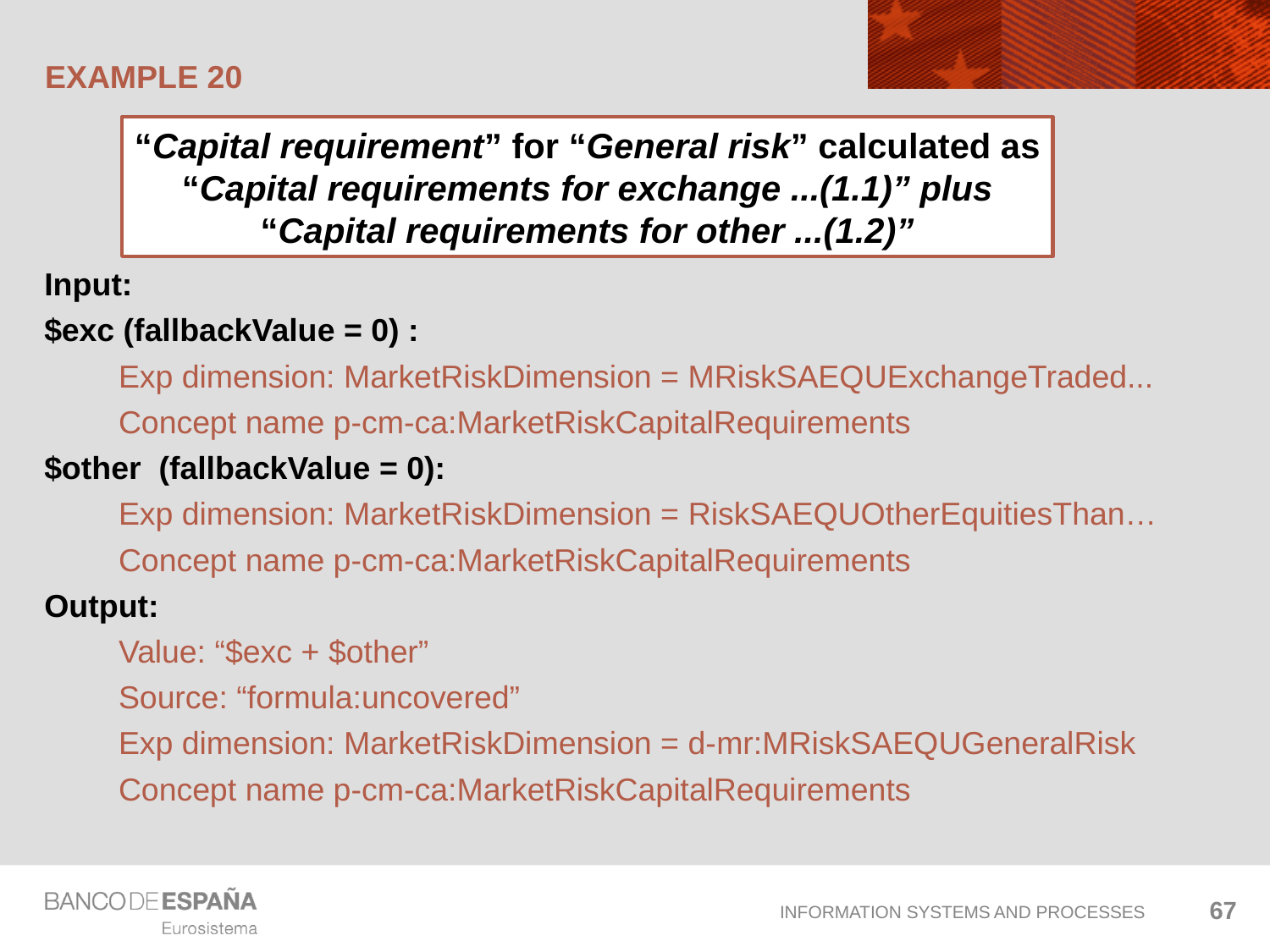

# EXAMPLE 20
“Capital requirement” for “General risk” calculated as
“Capital requirements for exchange ...(1.1)” plus
“Capital requirements for other ...(1.2)”
Input:
$exc (fallbackValue = 0) :
Exp dimension: MarketRiskDimension = MRiskSAEQUExchangeTraded...
Concept name p-cm-ca:MarketRiskCapitalRequirements
$other  (fallbackValue = 0):
Exp dimension: MarketRiskDimension = RiskSAEQUOtherEquitiesThan…
Concept name p-cm-ca:MarketRiskCapitalRequirements
Output:
Value: “$exc + $other”
Source: “formula:uncovered”
Exp dimension: MarketRiskDimension = d-mr:MRiskSAEQUGeneralRisk
Concept name p-cm-ca:MarketRiskCapitalRequirements
67